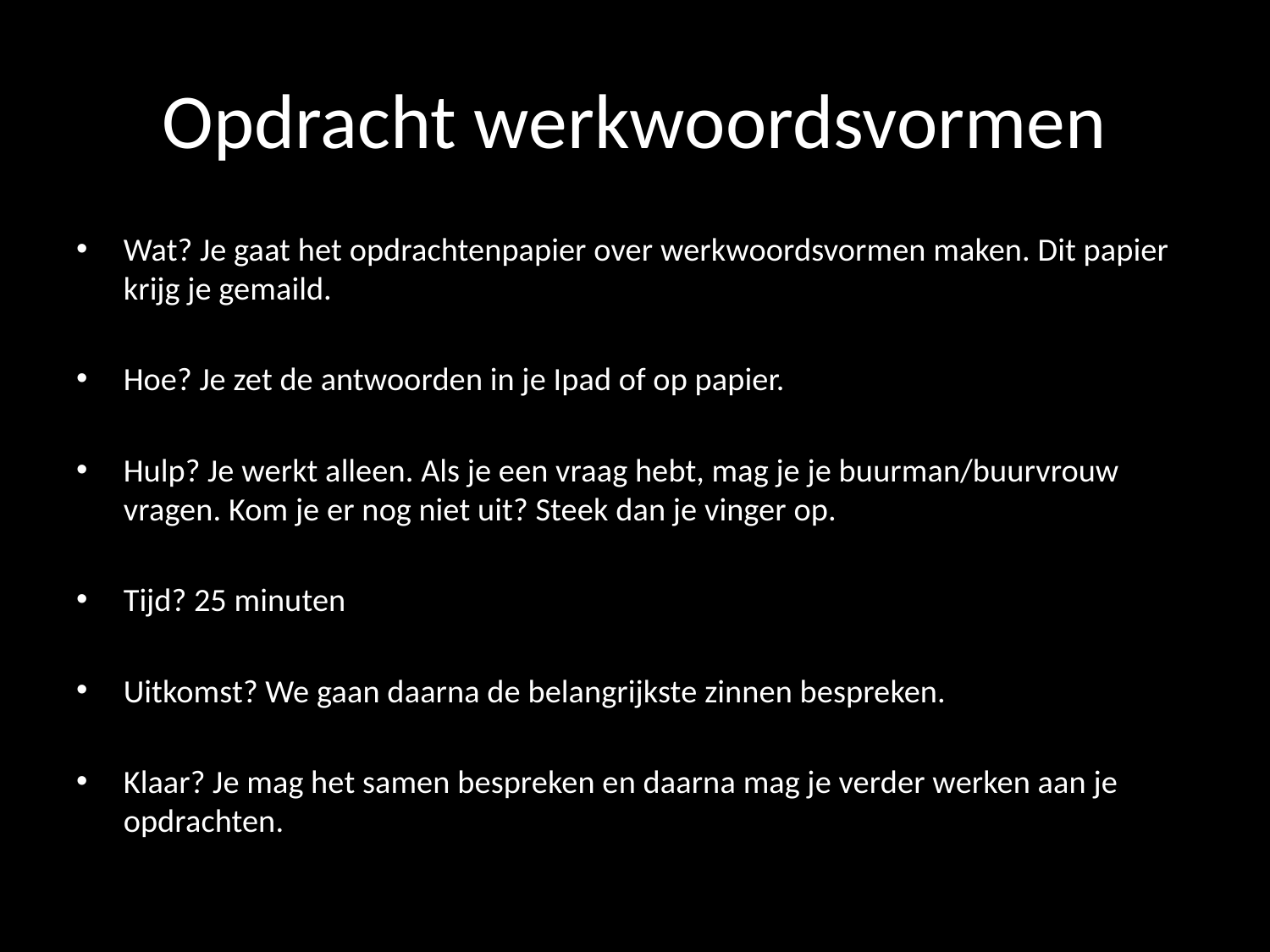

# Opdracht werkwoordsvormen
Wat? Je gaat het opdrachtenpapier over werkwoordsvormen maken. Dit papier krijg je gemaild.

Hoe? Je zet de antwoorden in je Ipad of op papier.

Hulp? Je werkt alleen. Als je een vraag hebt, mag je je buurman/buurvrouw vragen. Kom je er nog niet uit? Steek dan je vinger op.

Tijd? 25 minuten

Uitkomst? We gaan daarna de belangrijkste zinnen bespreken.

Klaar? Je mag het samen bespreken en daarna mag je verder werken aan je opdrachten.